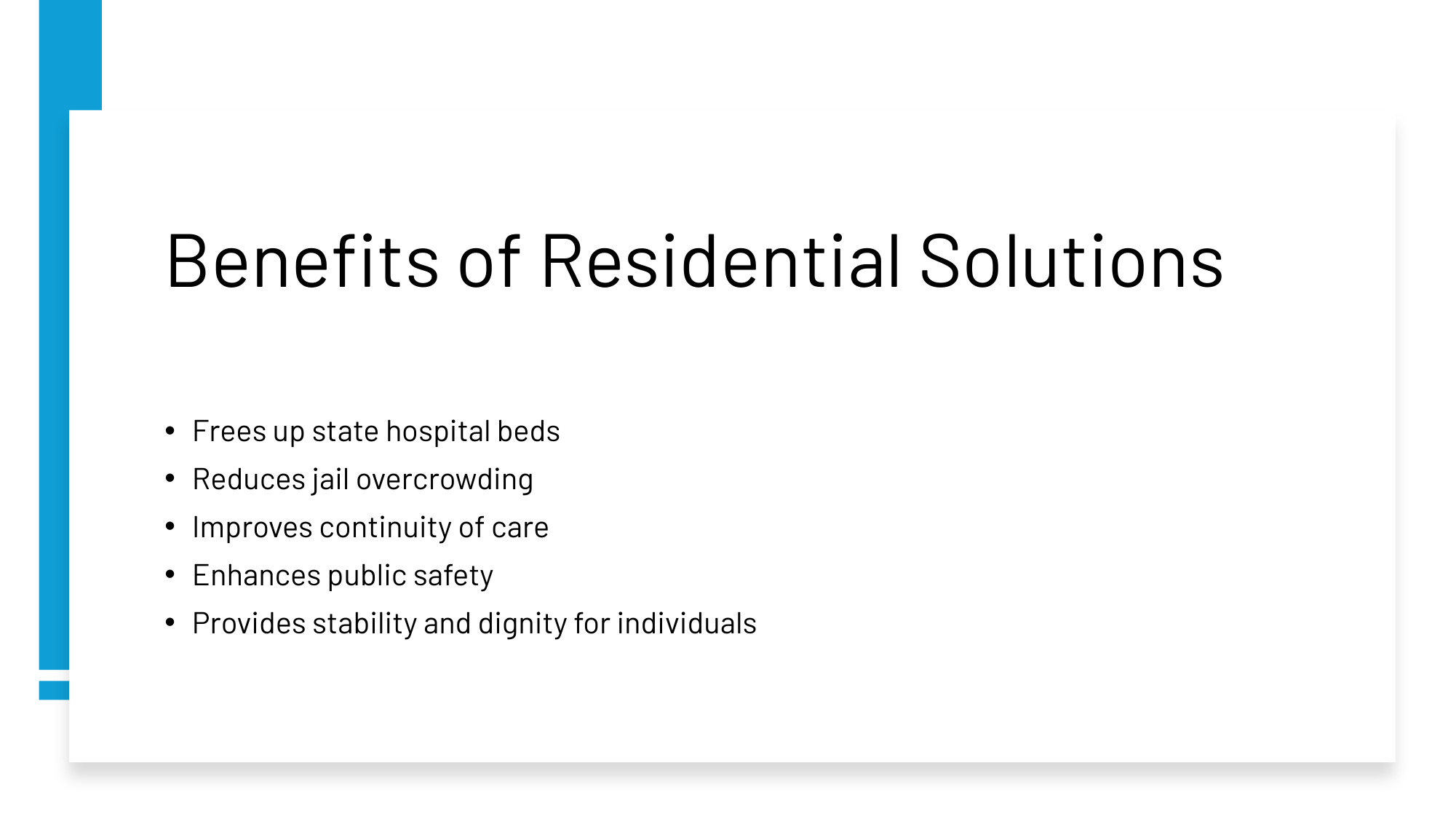

# Benefits of Residential Solutions

Frees up state hospital beds
Reduces jail overcrowding
Improves continuity of care
Enhances public safety
Provides stability and dignity for individuals